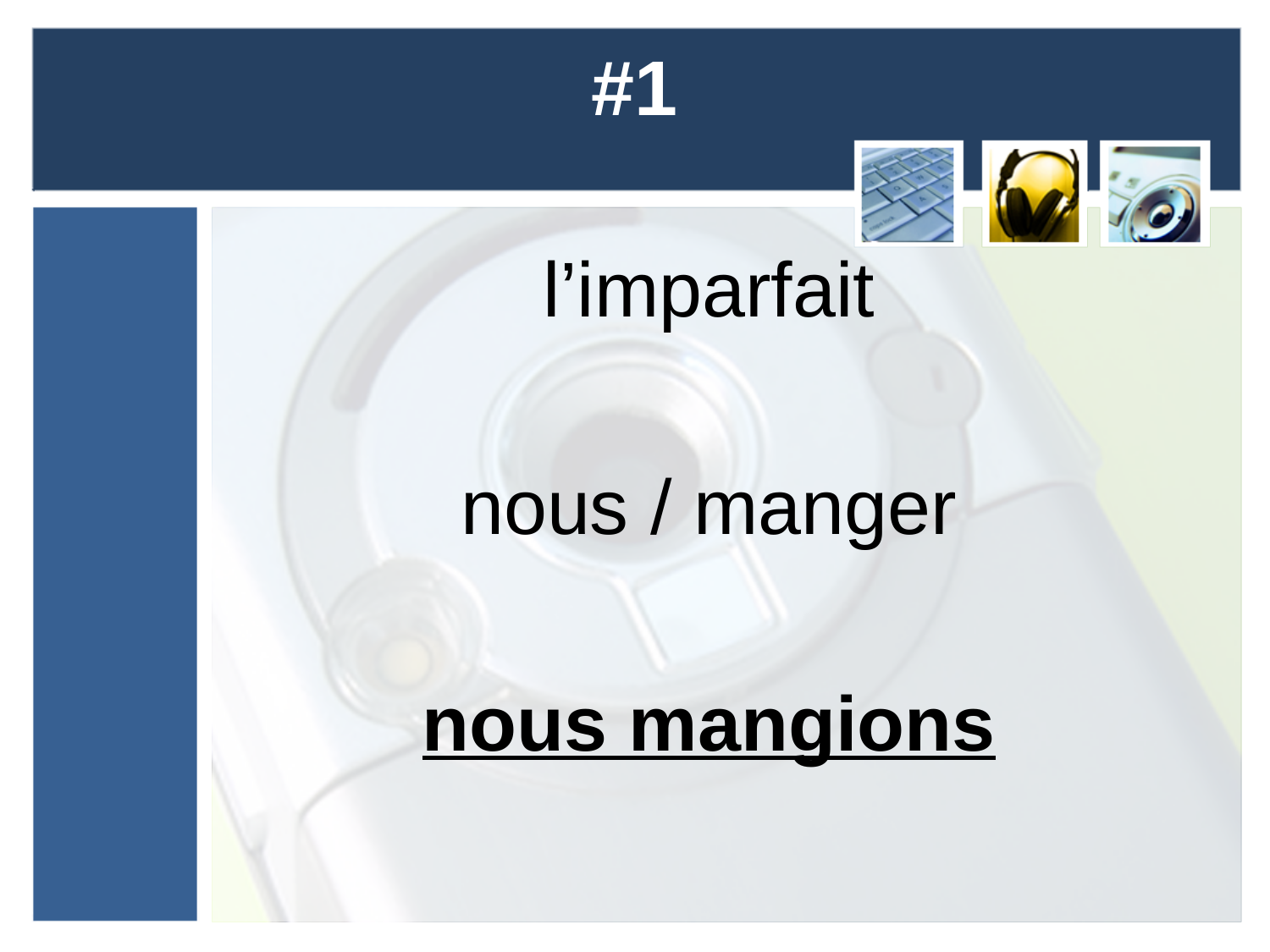

# #1
l’imparfait

nous / manger

nous mangions